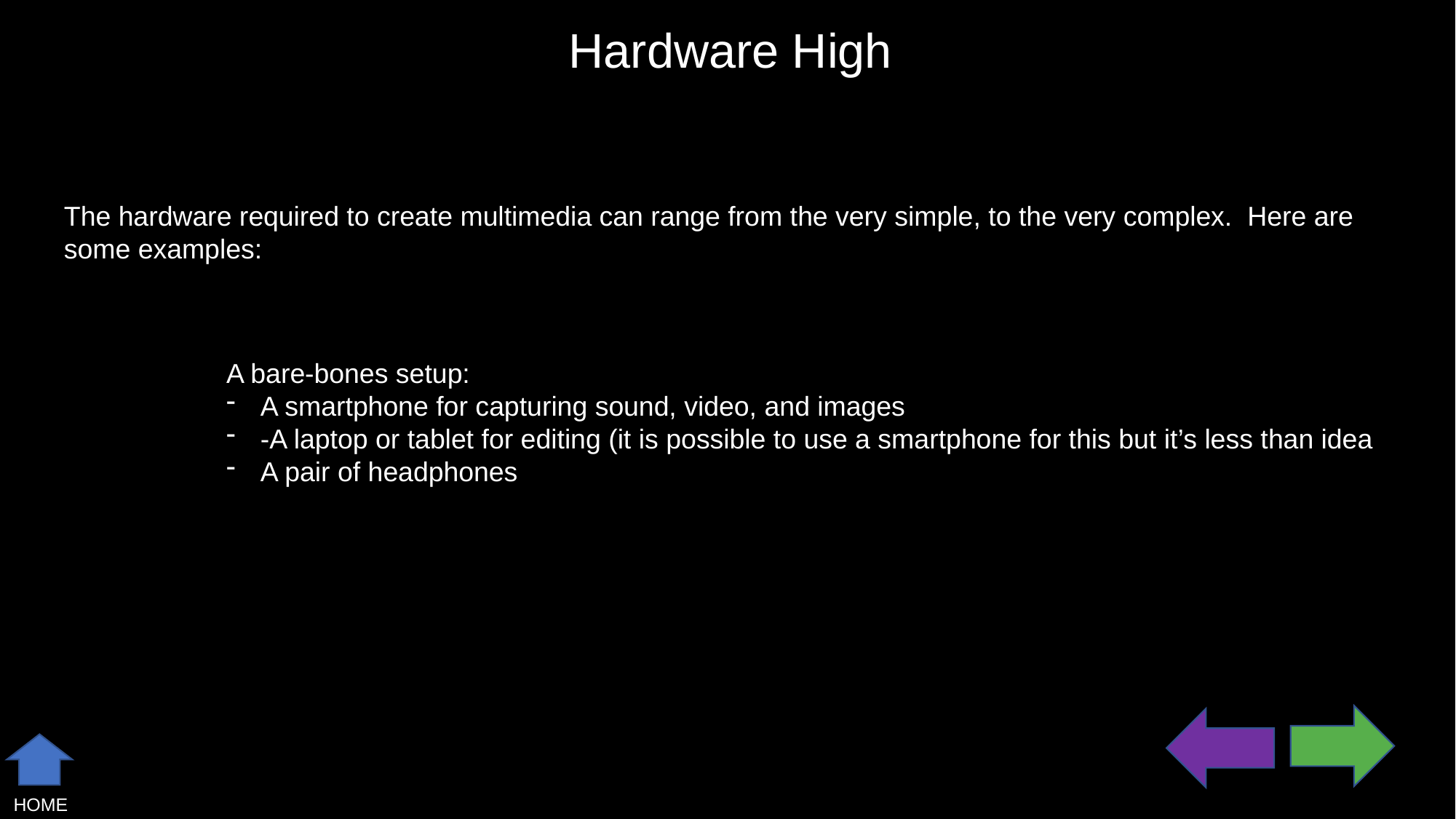

Hardware High
The hardware required to create multimedia can range from the very simple, to the very complex.  Here are some examples:

A bare-bones setup:
A smartphone for capturing sound, video, and images
-A laptop or tablet for editing (it is possible to use a smartphone for this but it’s less than idea
A pair of headphones

HOME